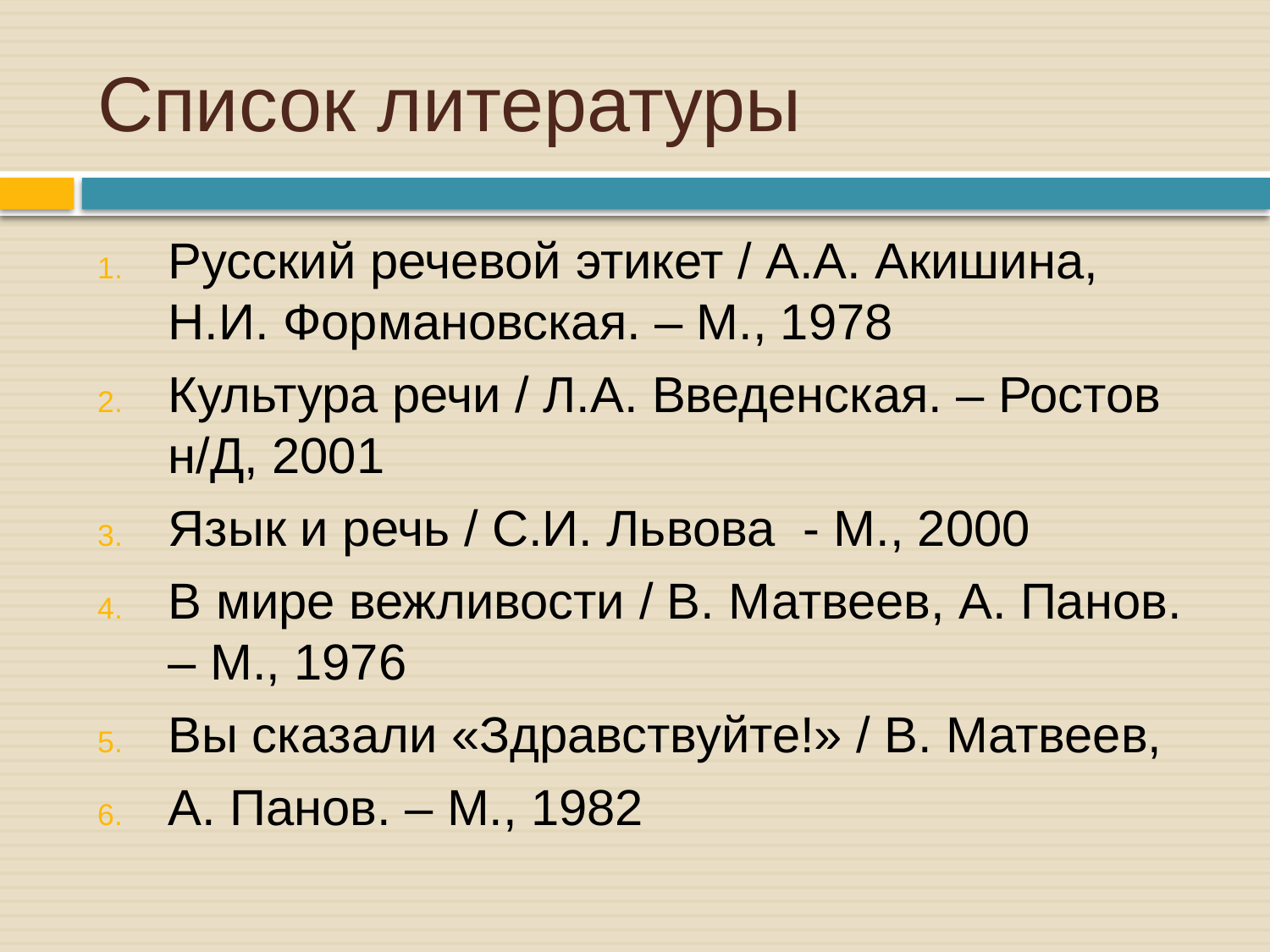

# Список литературы
Русский речевой этикет / А.А. Акишина, Н.И. Формановская. – М., 1978
Культура речи / Л.А. Введенская. – Ростов н/Д, 2001
Язык и речь / С.И. Львова  - М., 2000
В мире вежливости / В. Матвеев, А. Панов. – М., 1976
Вы сказали «Здравствуйте!» / В. Матвеев,
А. Панов. – М., 1982